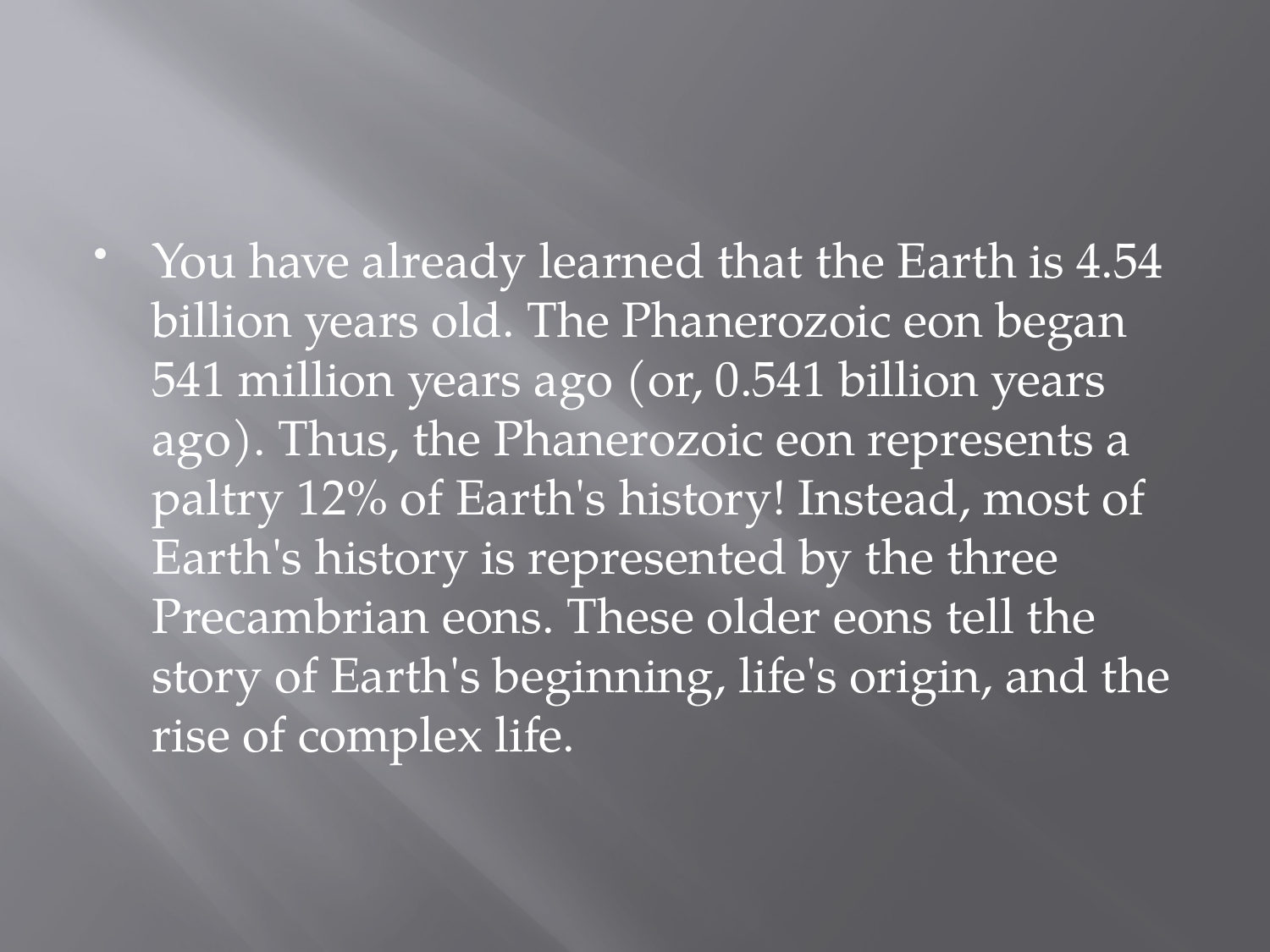

#
You have already learned that the Earth is 4.54 billion years old. The Phanerozoic eon began 541 million years ago (or, 0.541 billion years ago). Thus, the Phanerozoic eon represents a paltry 12% of Earth's history! Instead, most of Earth's history is represented by the three Precambrian eons. These older eons tell the story of Earth's beginning, life's origin, and the rise of complex life.